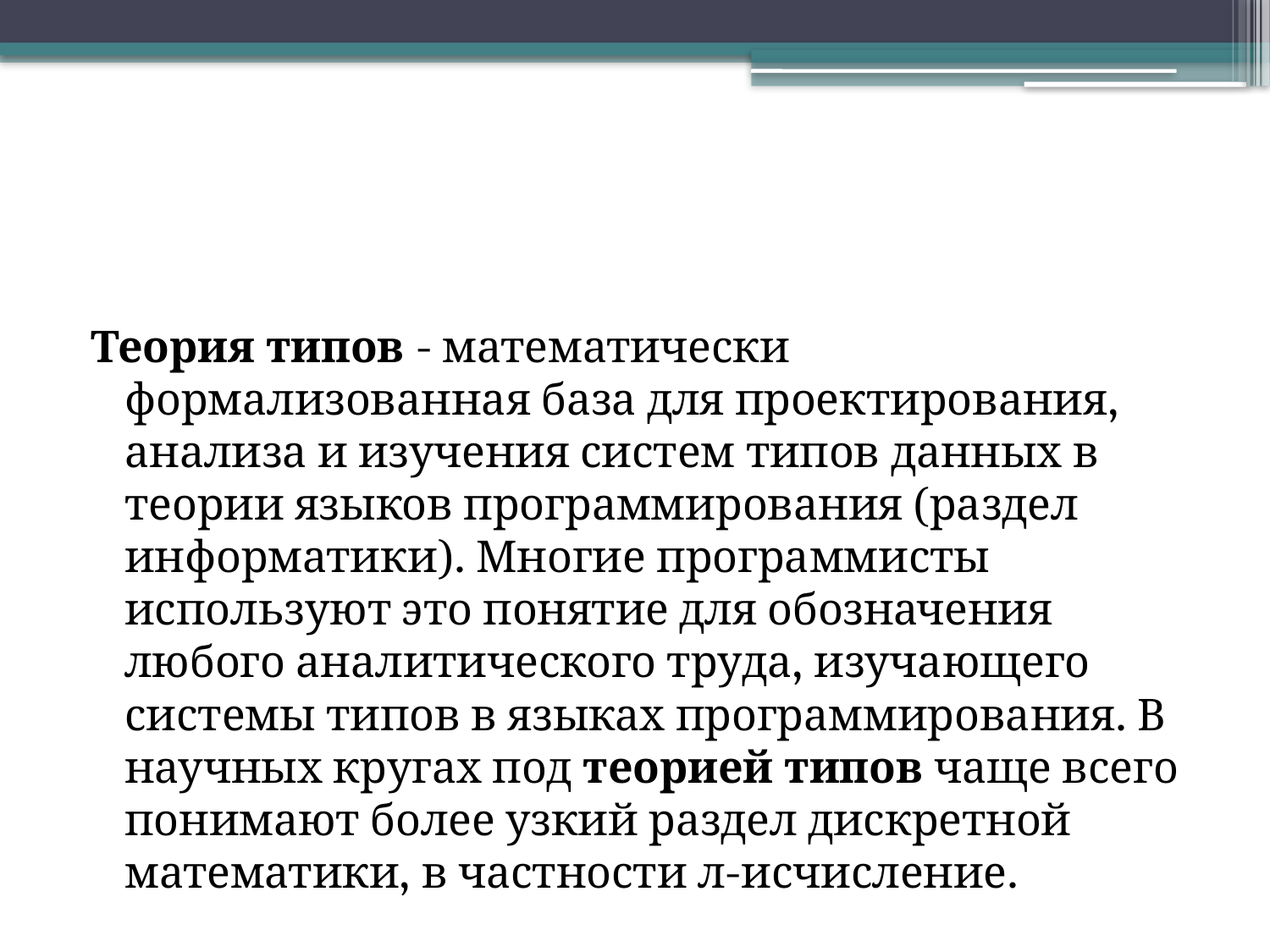

#
Теория типов - математически формализованная база для проектирования, анализа и изучения систем типов данных в теории языков программирования (раздел информатики). Многие программисты используют это понятие для обозначения любого аналитического труда, изучающего системы типов в языках программирования. В научных кругах под теорией типов чаще всего понимают более узкий раздел дискретной математики, в частности л-исчисление.